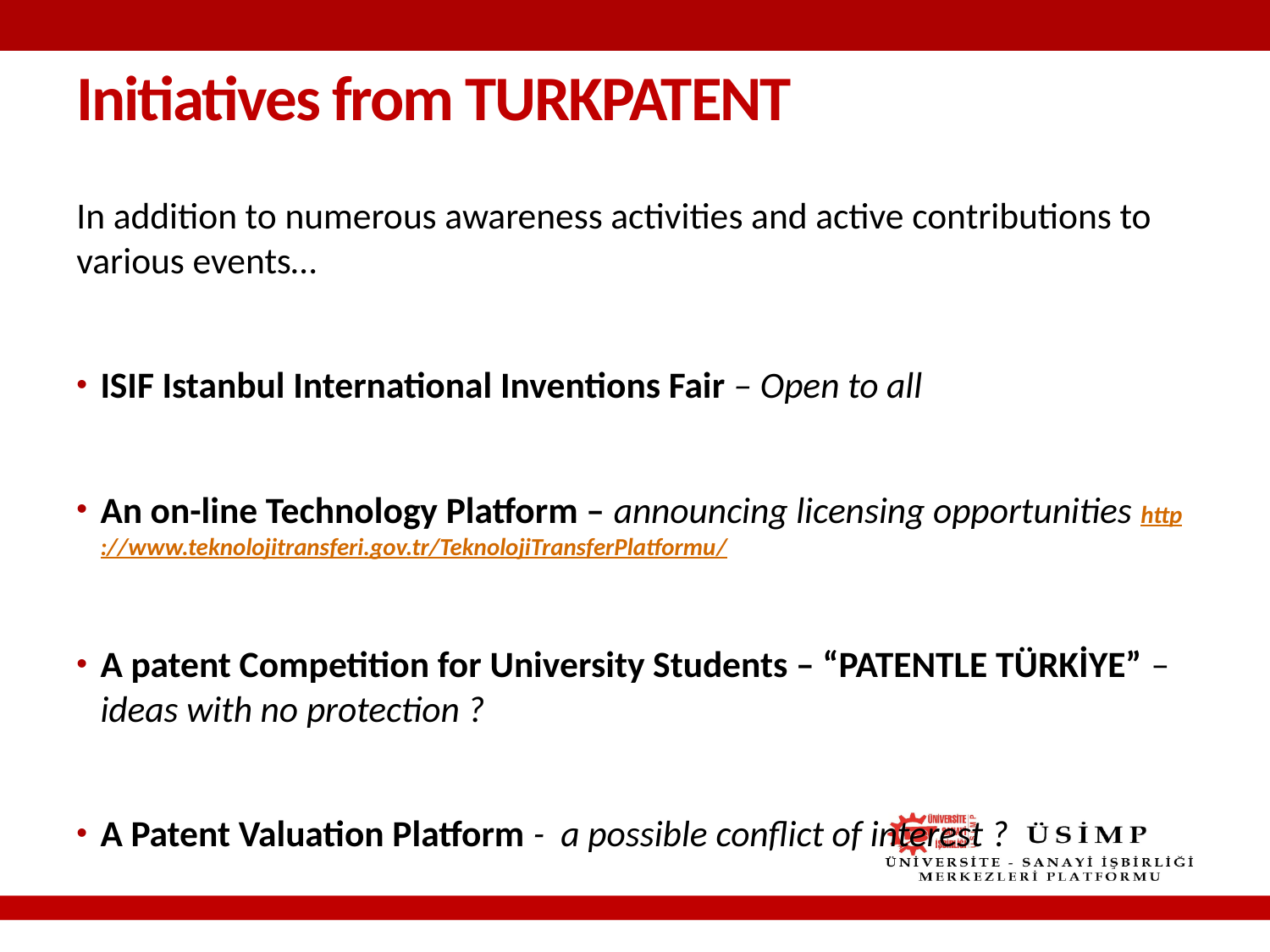

# Initiatives from TURKPATENT
In addition to numerous awareness activities and active contributions to various events…

ISIF Istanbul International Inventions Fair – Open to all

An on-line Technology Platform – announcing licensing opportunities http://www.teknolojitransferi.gov.tr/TeknolojiTransferPlatformu/

A patent Competition for University Students – “PATENTLE TÜRKİYE” – ideas with no protection ?

A Patent Valuation Platform -  a possible conflict of interest ?